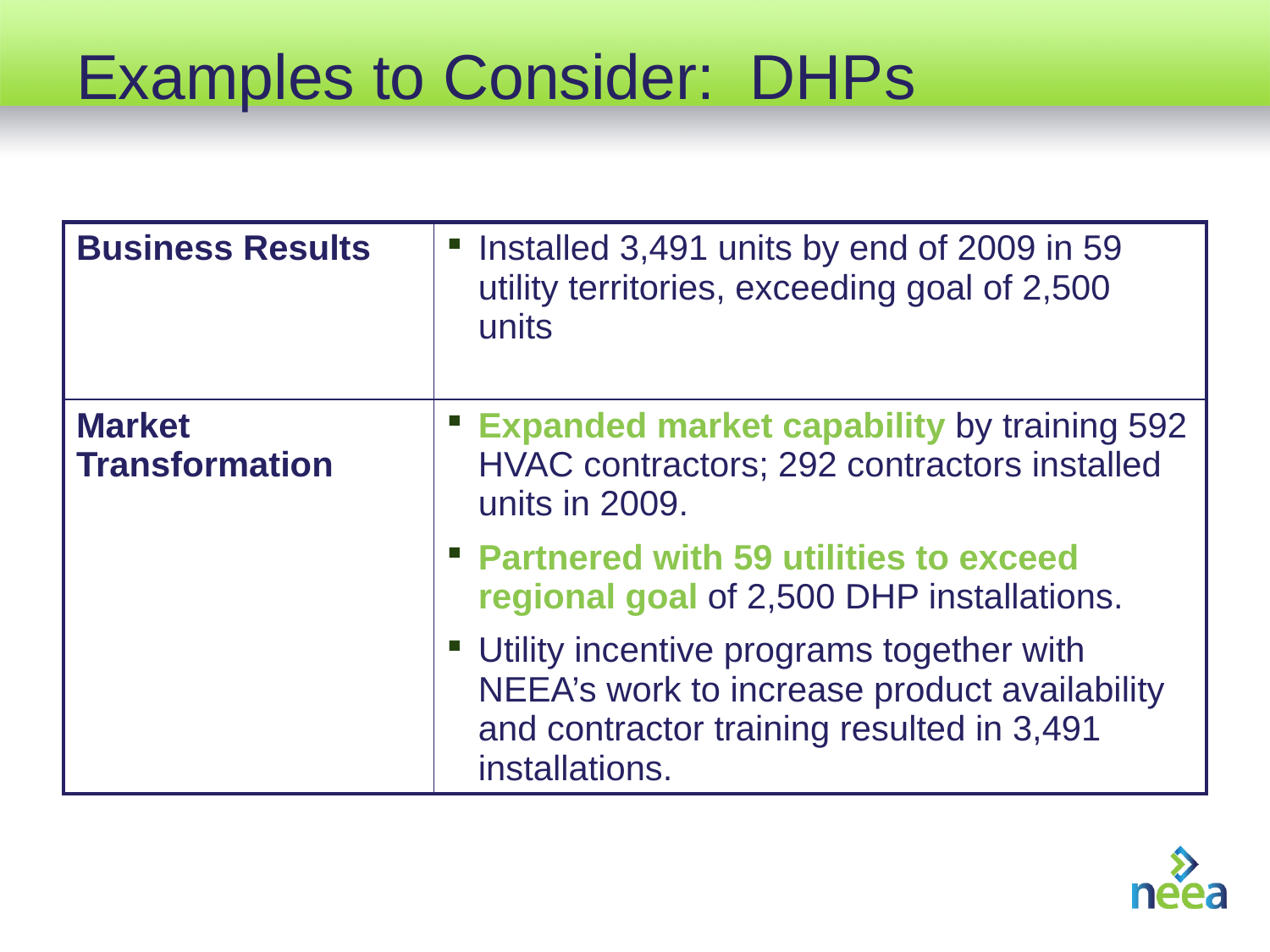

# Examples to Consider:  DHPs
| Business Results | Installed 3,491 units by end of 2009 in 59 utility territories, exceeding goal of 2,500 units |
| --- | --- |
| Market Transformation | Expanded market capability by training 592 HVAC contractors; 292 contractors installed units in 2009. Partnered with 59 utilities to exceed regional goal of 2,500 DHP installations. Utility incentive programs together with NEEA’s work to increase product availability and contractor training resulted in 3,491 installations. |